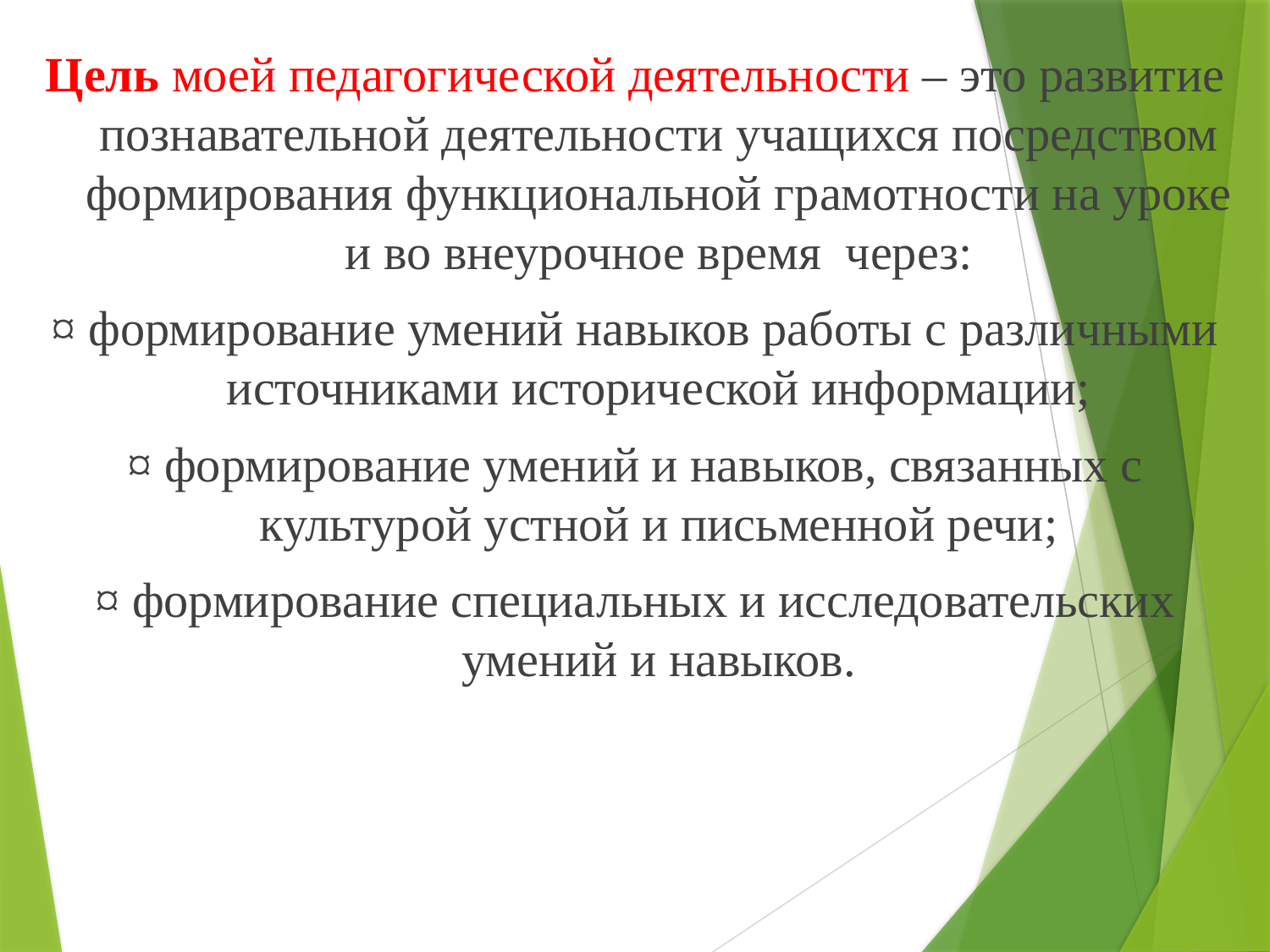

Цель моей педагогической деятельности – это развитие познавательной деятельности учащихся посредством формирования функциональной грамотности на уроке и во внеурочное время  через:
¤ формирование умений навыков работы с различными источниками исторической информации;
¤ формирование умений и навыков, связанных с культурой устной и письменной речи;
¤ формирование специальных и исследовательских умений и навыков.